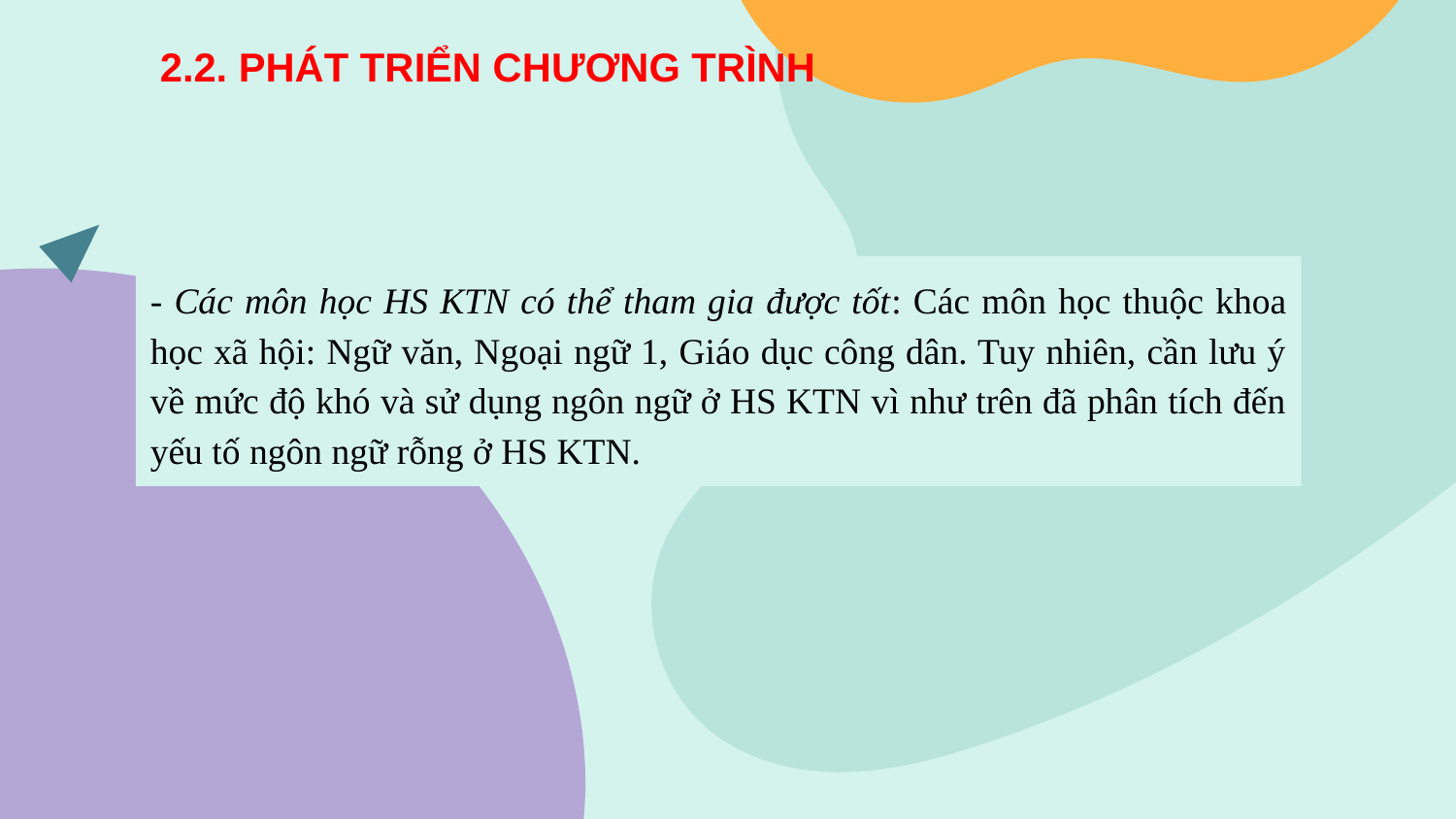

2.2. PHÁT TRIỂN CHƯƠNG TRÌNH
- Các môn học HS KTN có thể tham gia được tốt: Các môn học thuộc khoa học xã hội: Ngữ văn, Ngoại ngữ 1, Giáo dục công dân. Tuy nhiên, cần lưu ý về mức độ khó và sử dụng ngôn ngữ ở HS KTN vì như trên đã phân tích đến yếu tố ngôn ngữ rỗng ở HS KTN.